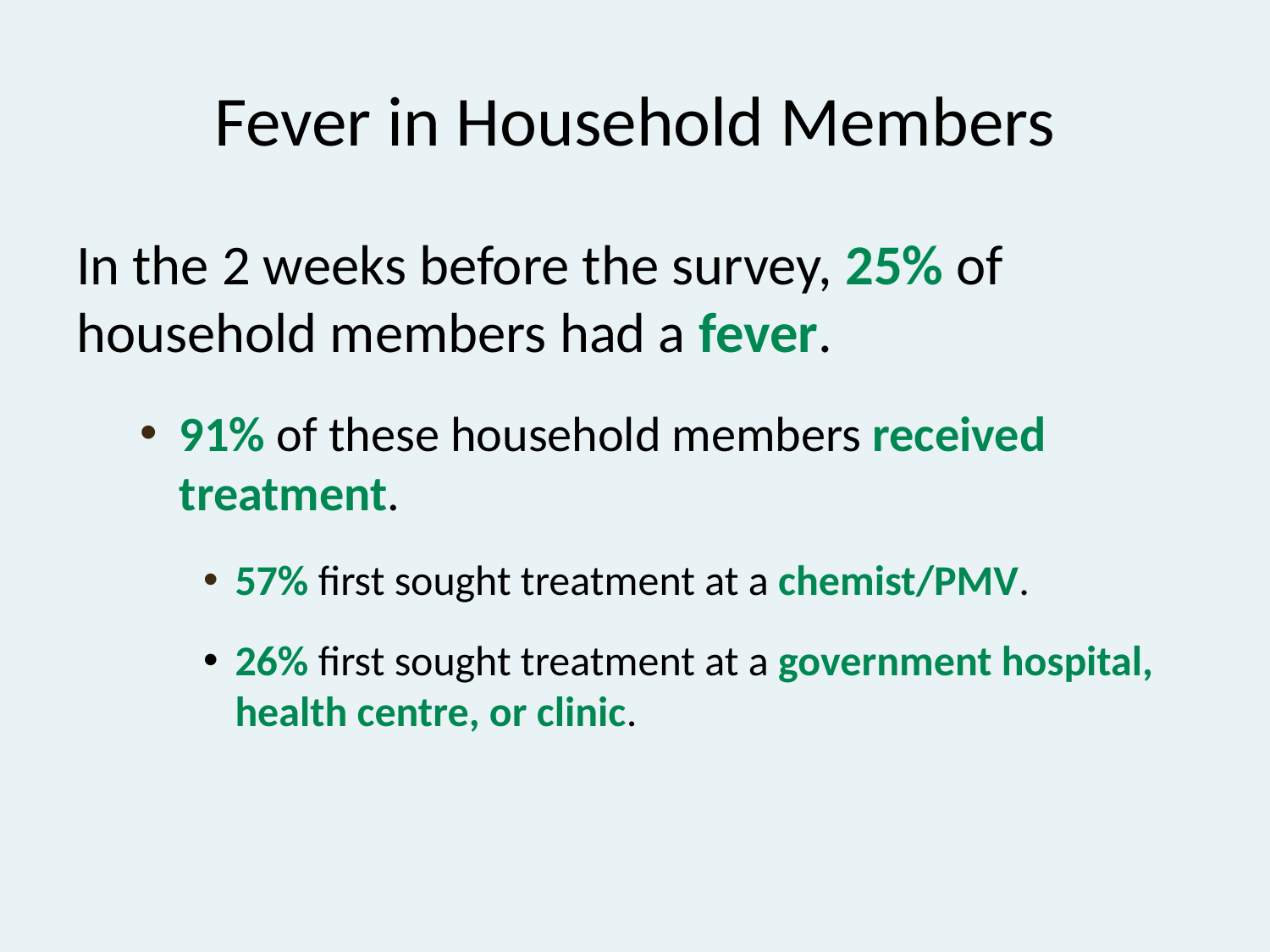

# Fever in Household Members
In the 2 weeks before the survey, 25% of household members had a fever.
91% of these household members received treatment.
57% first sought treatment at a chemist/PMV.
26% first sought treatment at a government hospital, health centre, or clinic.